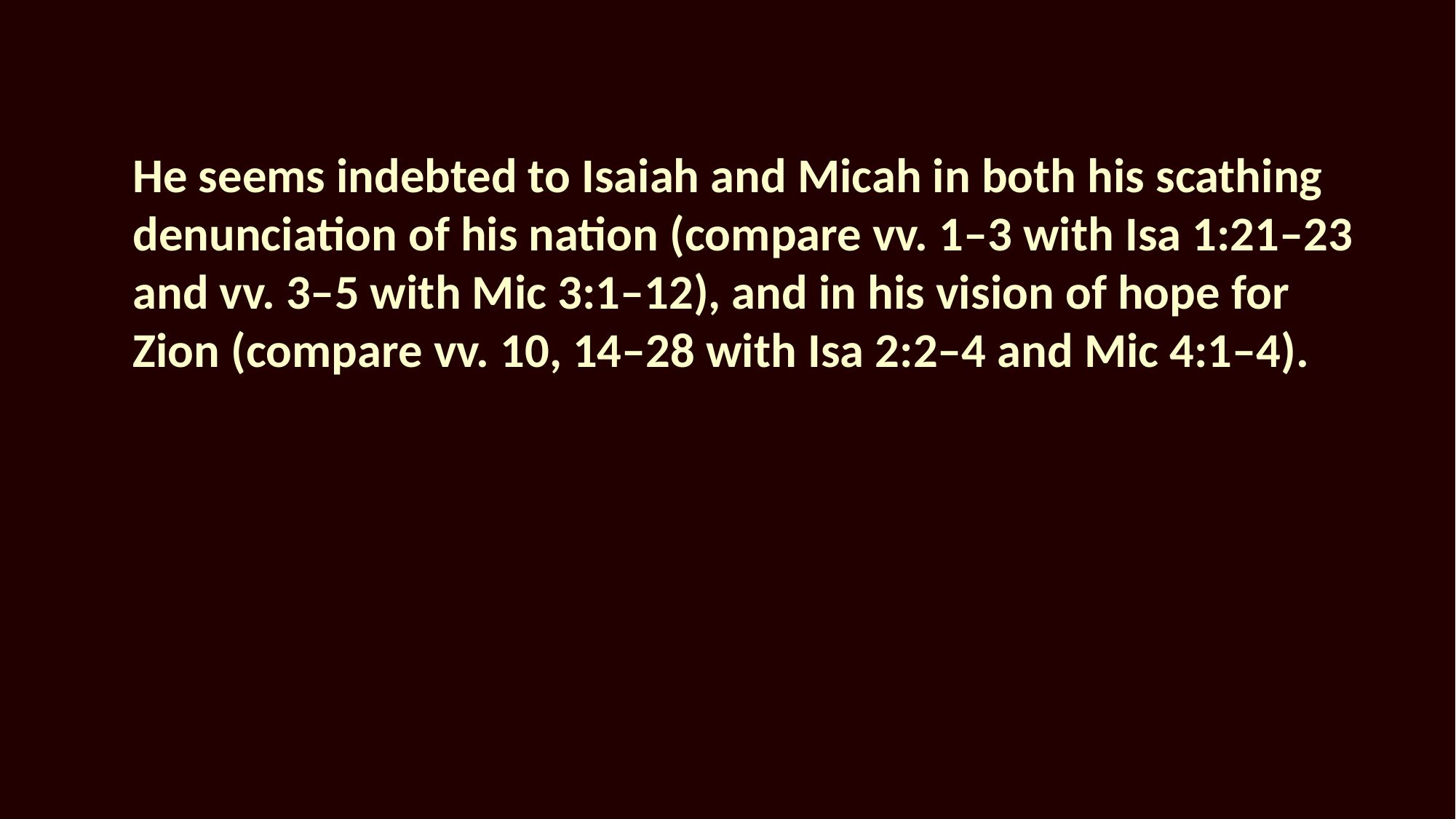

He seems indebted to Isaiah and Micah in both his scathing denunciation of his nation (compare vv. 1–3 with Isa 1:21–23 and vv. 3–5 with Mic 3:1–12), and in his vision of hope for Zion (compare vv. 10, 14–28 with Isa 2:2–4 and Mic 4:1–4).